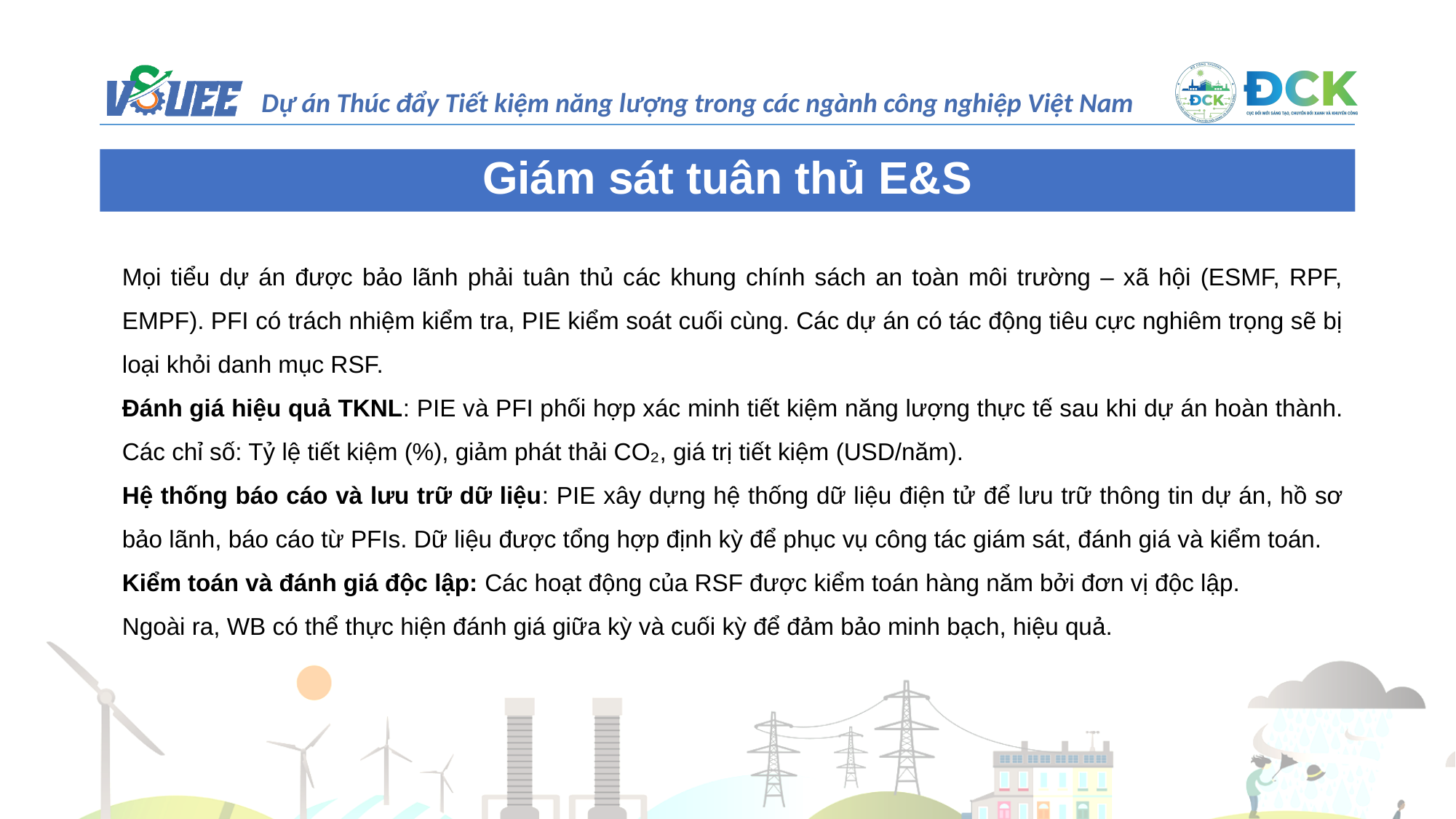

Giám sát tuân thủ E&S
Mọi tiểu dự án được bảo lãnh phải tuân thủ các khung chính sách an toàn môi trường – xã hội (ESMF, RPF, EMPF). PFI có trách nhiệm kiểm tra, PIE kiểm soát cuối cùng. Các dự án có tác động tiêu cực nghiêm trọng sẽ bị loại khỏi danh mục RSF.
Đánh giá hiệu quả TKNL: PIE và PFI phối hợp xác minh tiết kiệm năng lượng thực tế sau khi dự án hoàn thành. Các chỉ số: Tỷ lệ tiết kiệm (%), giảm phát thải CO₂, giá trị tiết kiệm (USD/năm).
Hệ thống báo cáo và lưu trữ dữ liệu: PIE xây dựng hệ thống dữ liệu điện tử để lưu trữ thông tin dự án, hồ sơ bảo lãnh, báo cáo từ PFIs. Dữ liệu được tổng hợp định kỳ để phục vụ công tác giám sát, đánh giá và kiểm toán.
Kiểm toán và đánh giá độc lập: Các hoạt động của RSF được kiểm toán hàng năm bởi đơn vị độc lập.
Ngoài ra, WB có thể thực hiện đánh giá giữa kỳ và cuối kỳ để đảm bảo minh bạch, hiệu quả.